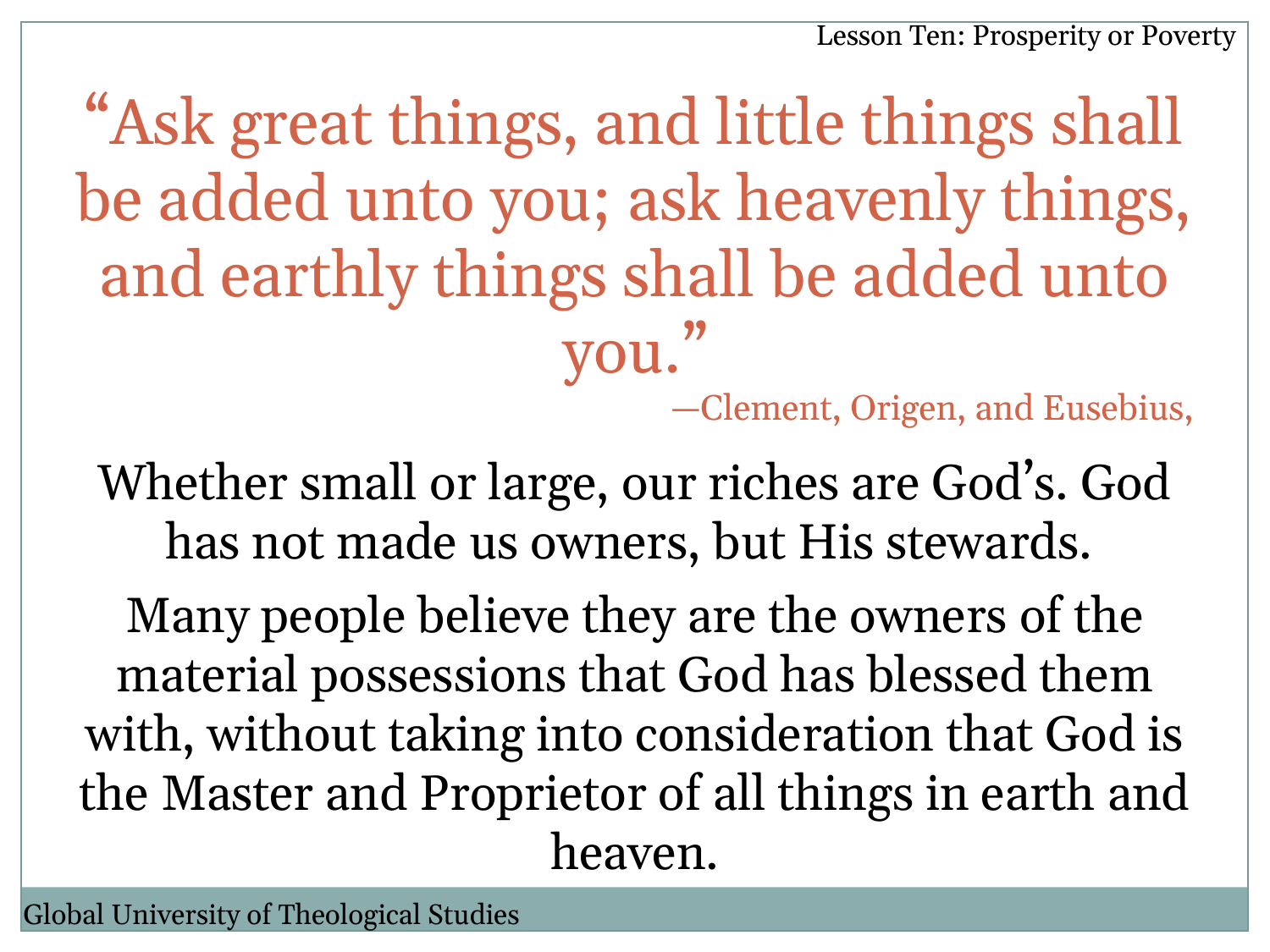

Lesson Ten: Prosperity or Poverty
“Ask great things, and little things shall be added unto you; ask heavenly things, and earthly things shall be added unto you.”
—Clement, Origen, and Eusebius,
Whether small or large, our riches are God’s. God has not made us owners, but His stewards.
Many people believe they are the owners of the material possessions that God has blessed them with, without taking into consideration that God is the Master and Proprietor of all things in earth and heaven.
Global University of Theological Studies